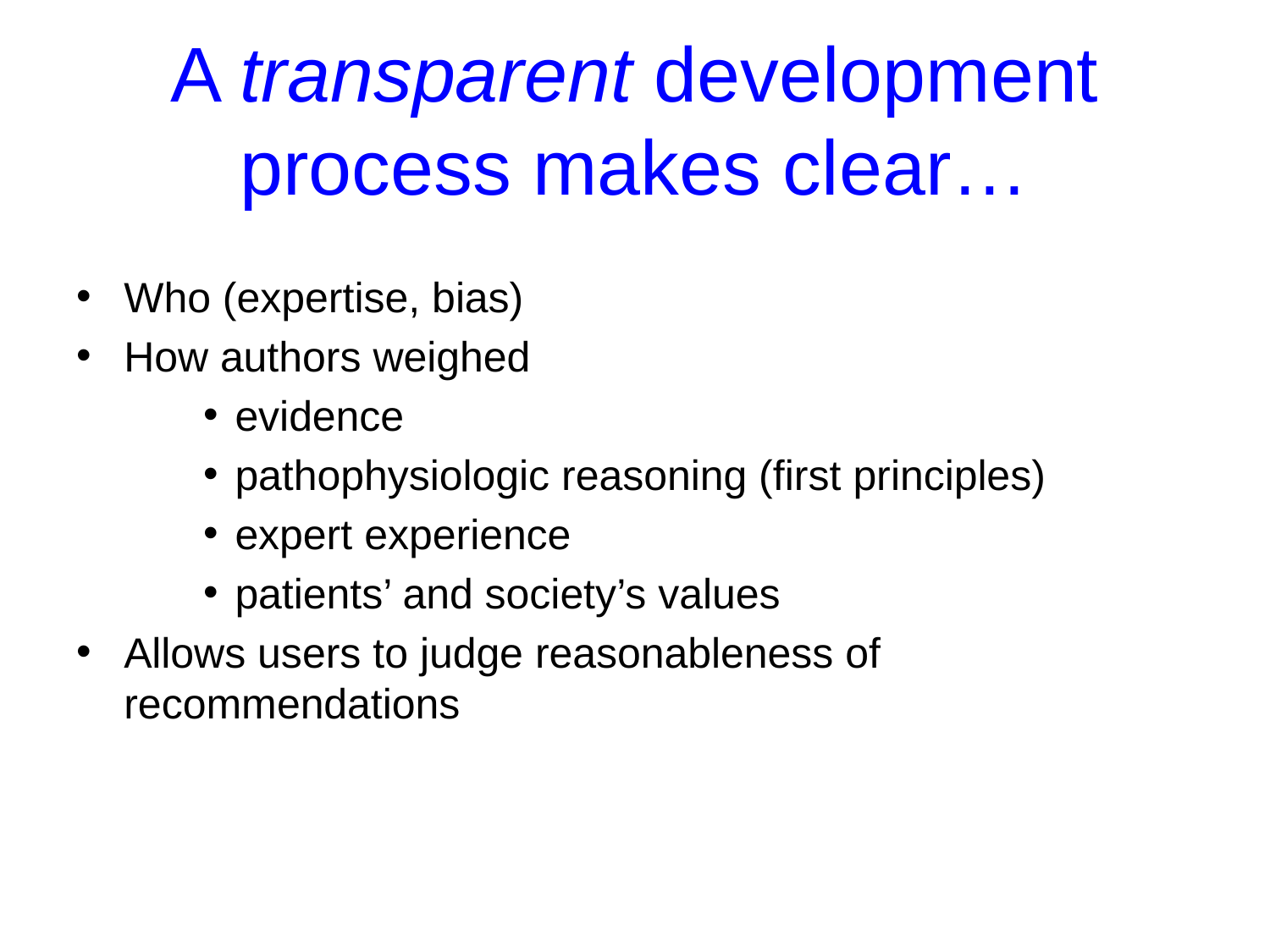

# A transparent development process makes clear…
Who (expertise, bias)
How authors weighed
evidence
pathophysiologic reasoning (first principles)
expert experience
patients’ and society’s values
Allows users to judge reasonableness of recommendations